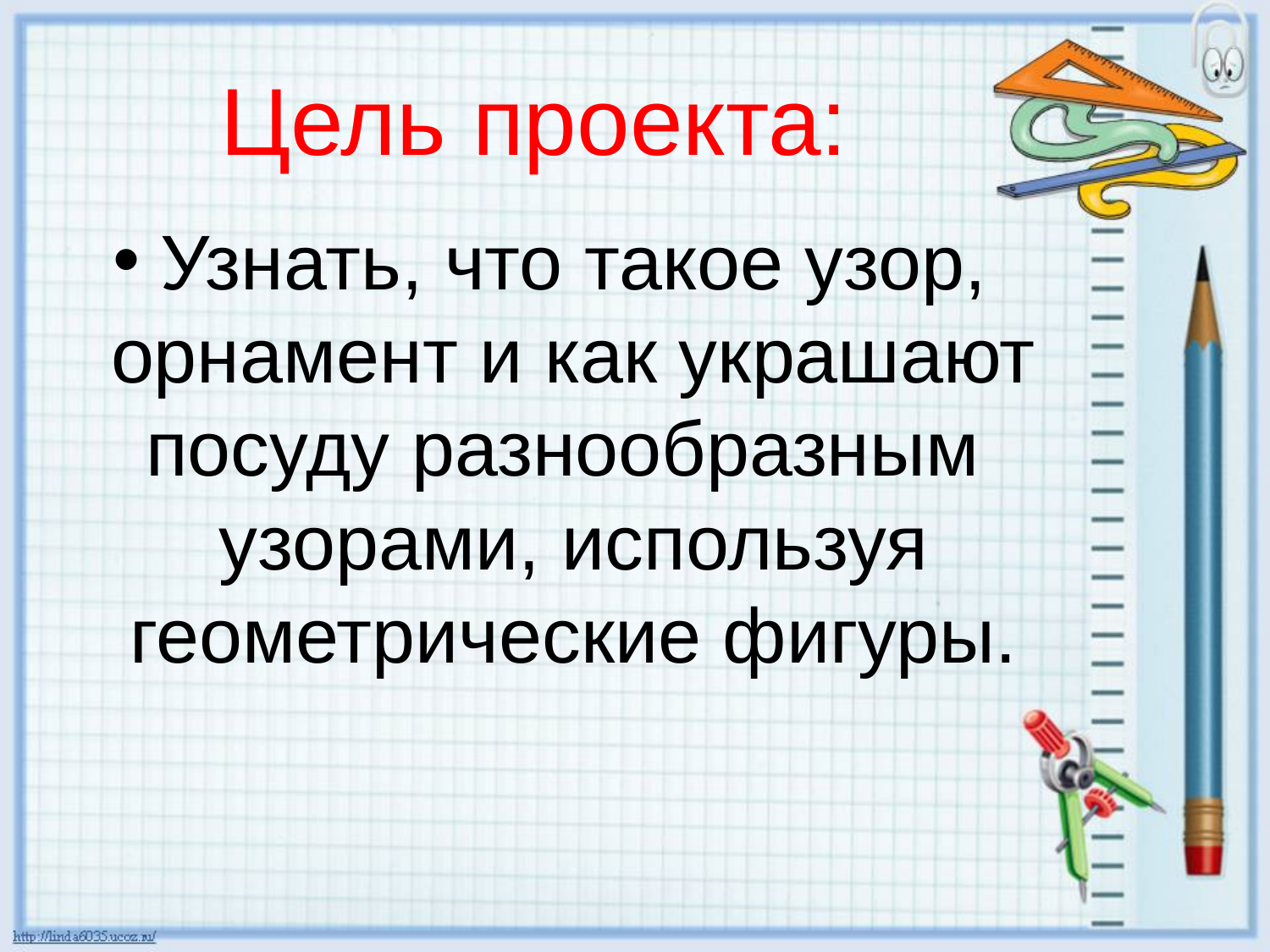

# Цель проекта:
Узнать, что такое узор, орнамент и как украшают посуду разнообразным  узорами, используя геометрические фигуры.